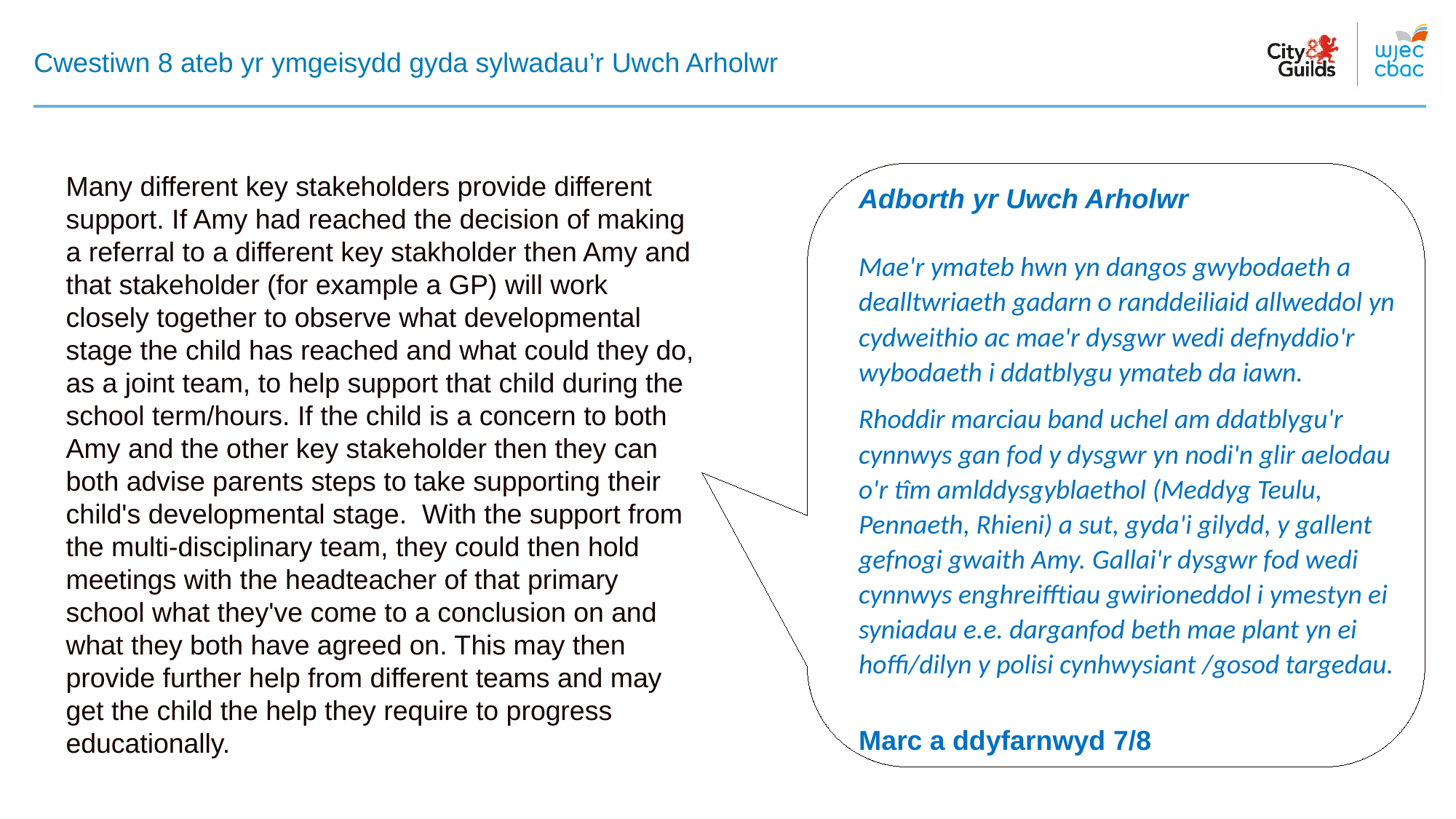

# Cwestiwn 8 ateb yr ymgeisydd gyda sylwadau’r Uwch Arholwr
Many different key stakeholders provide different support. If Amy had reached the decision of making a referral to a different key stakholder then Amy and that stakeholder (for example a GP) will work closely together to observe what developmental stage the child has reached and what could they do, as a joint team, to help support that child during the school term/hours. If the child is a concern to both Amy and the other key stakeholder then they can both advise parents steps to take supporting their child's developmental stage.  With the support from the multi-disciplinary team, they could then hold meetings with the headteacher of that primary school what they've come to a conclusion on and what they both have agreed on. This may then provide further help from different teams and may get the child the help they require to progress educationally.

Adborth yr Uwch Arholwr
Mae'r ymateb hwn yn dangos gwybodaeth a dealltwriaeth gadarn o randdeiliaid allweddol yn cydweithio ac mae'r dysgwr wedi defnyddio'r wybodaeth i ddatblygu ymateb da iawn.
Rhoddir marciau band uchel am ddatblygu'r cynnwys gan fod y dysgwr yn nodi'n glir aelodau o'r tîm amlddysgyblaethol (Meddyg Teulu, Pennaeth, Rhieni) a sut, gyda'i gilydd, y gallent gefnogi gwaith Amy. Gallai'r dysgwr fod wedi cynnwys enghreifftiau gwirioneddol i ymestyn ei syniadau e.e. darganfod beth mae plant yn ei hoffi/dilyn y polisi cynhwysiant /gosod targedau.
Marc a ddyfarnwyd 7/8